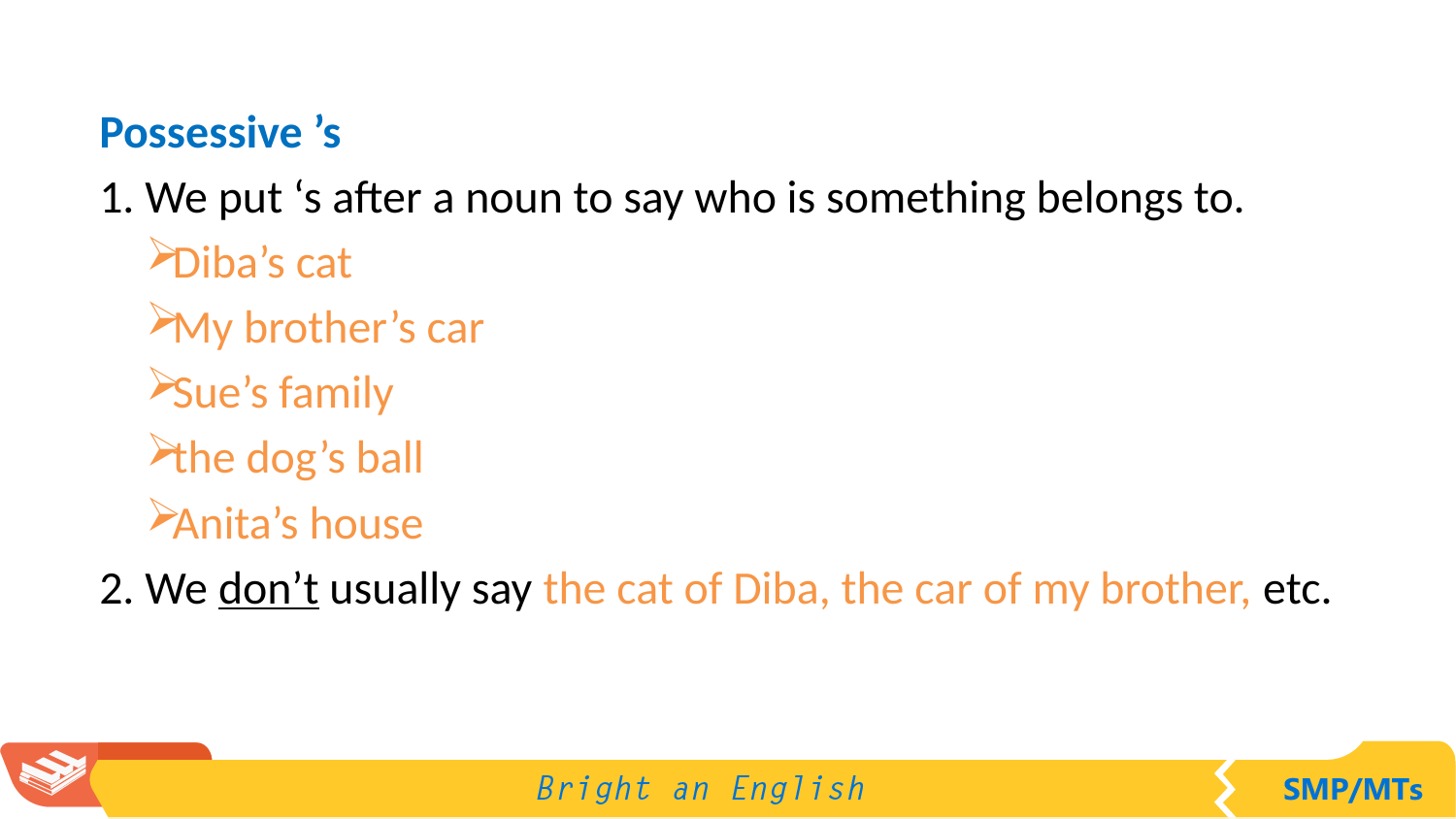

Possessive ’s
1. We put ‘s after a noun to say who is something belongs to.
Diba’s cat
My brother’s car
Sue’s family
the dog’s ball
Anita’s house
2. We don’t usually say the cat of Diba, the car of my brother, etc.